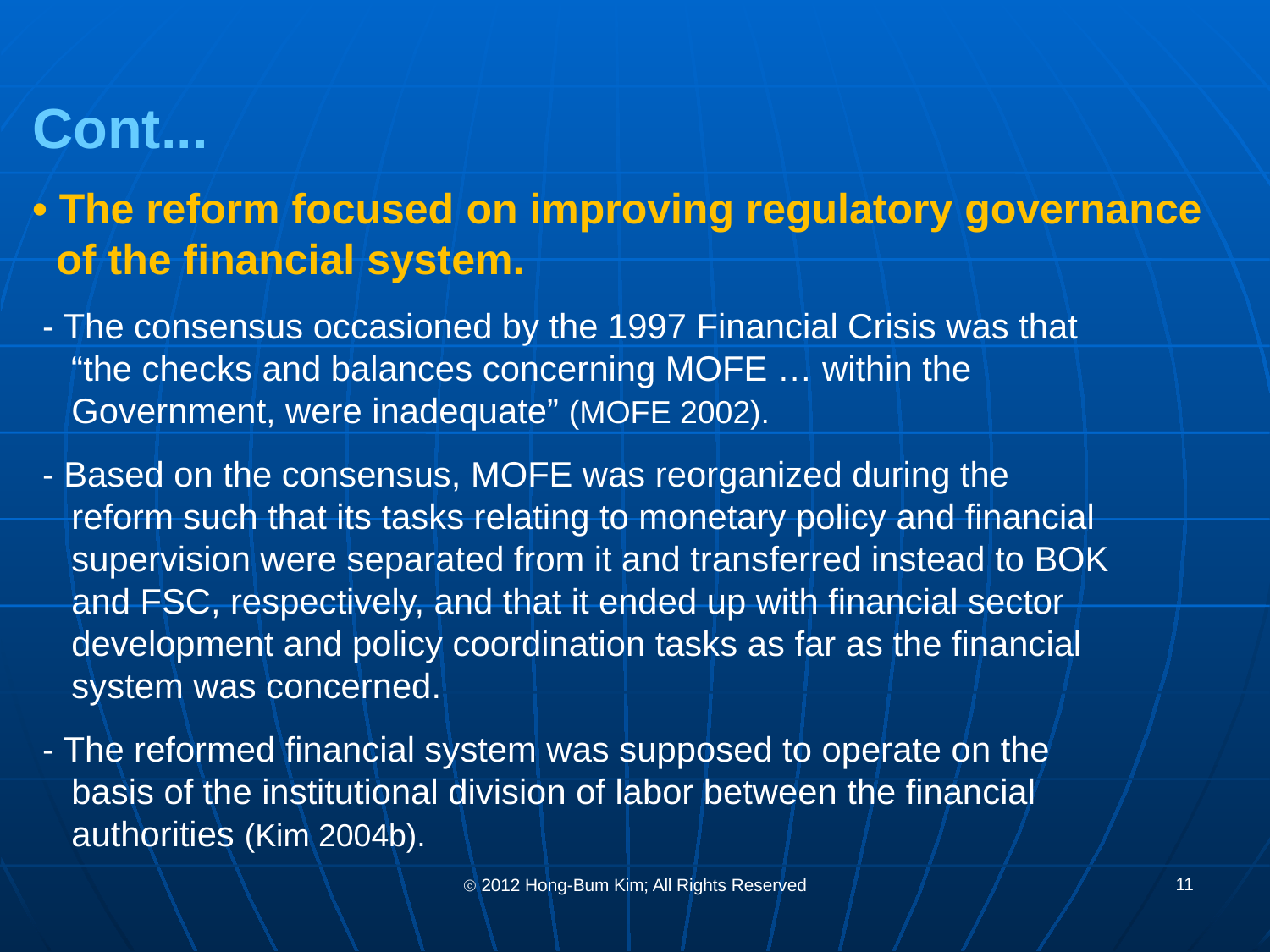

Cont...

• The reform focused on improving regulatory governance
  of the financial system.

 - The consensus occasioned by the 1997 Financial Crisis was that
    “the checks and balances concerning MOFE … within the
    Government, were inadequate” (MOFE 2002).

 - Based on the consensus, MOFE was reorganized during the
    reform such that its tasks relating to monetary policy and financial
    supervision were separated from it and transferred instead to BOK
    and FSC, respectively, and that it ended up with financial sector
    development and policy coordination tasks as far as the financial
    system was concerned.

 - The reformed financial system was supposed to operate on the
    basis of the institutional division of labor between the financial
    authorities (Kim 2004b).

11
ⓒ 2012 Hong-Bum Kim; All Rights Reserved